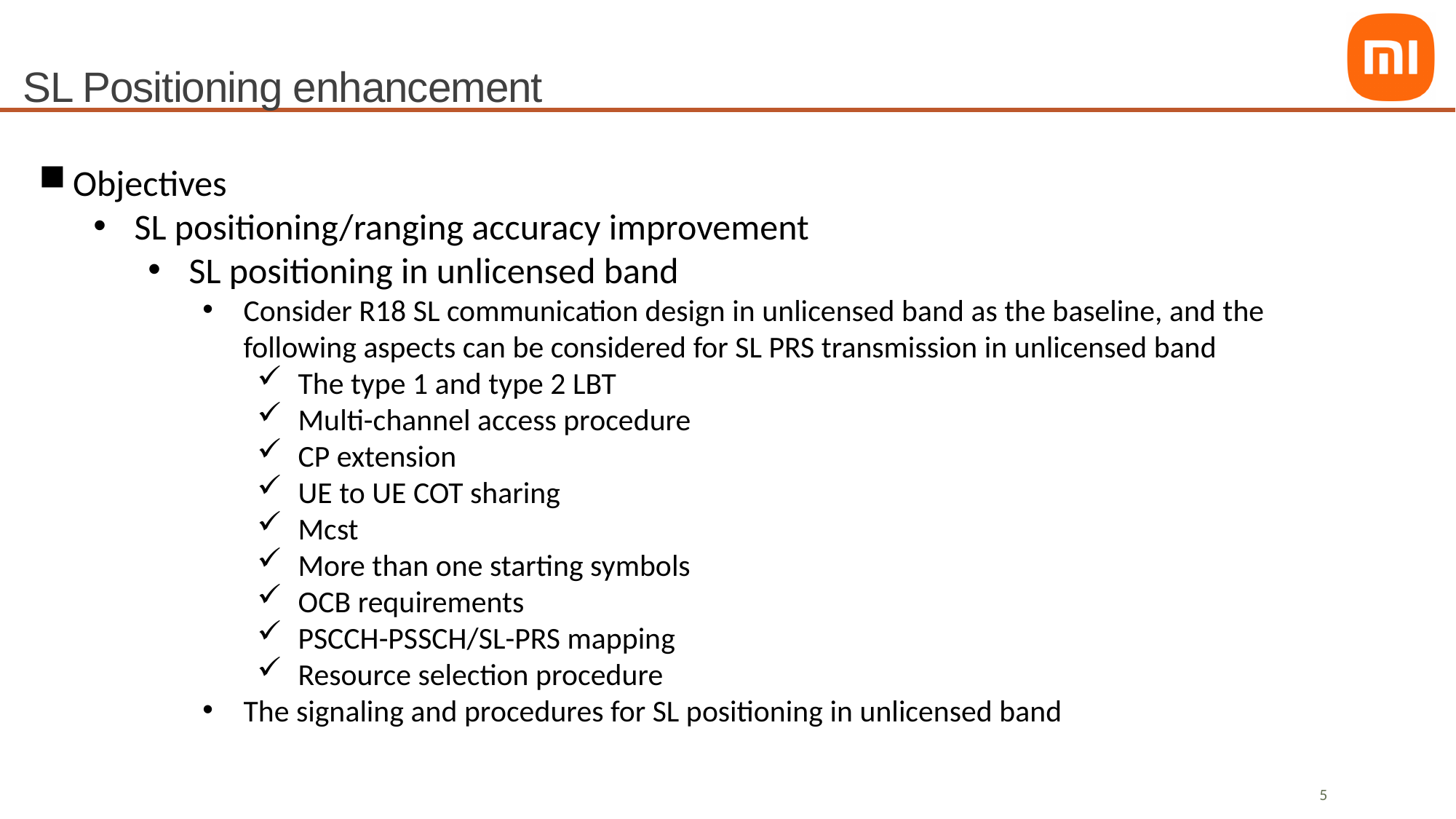

# SL Positioning enhancement
Objectives
SL positioning/ranging accuracy improvement
SL positioning in unlicensed band
Consider R18 SL communication design in unlicensed band as the baseline, and the following aspects can be considered for SL PRS transmission in unlicensed band
The type 1 and type 2 LBT
Multi-channel access procedure
CP extension
UE to UE COT sharing
Mcst
More than one starting symbols
OCB requirements
PSCCH-PSSCH/SL-PRS mapping
Resource selection procedure
The signaling and procedures for SL positioning in unlicensed band